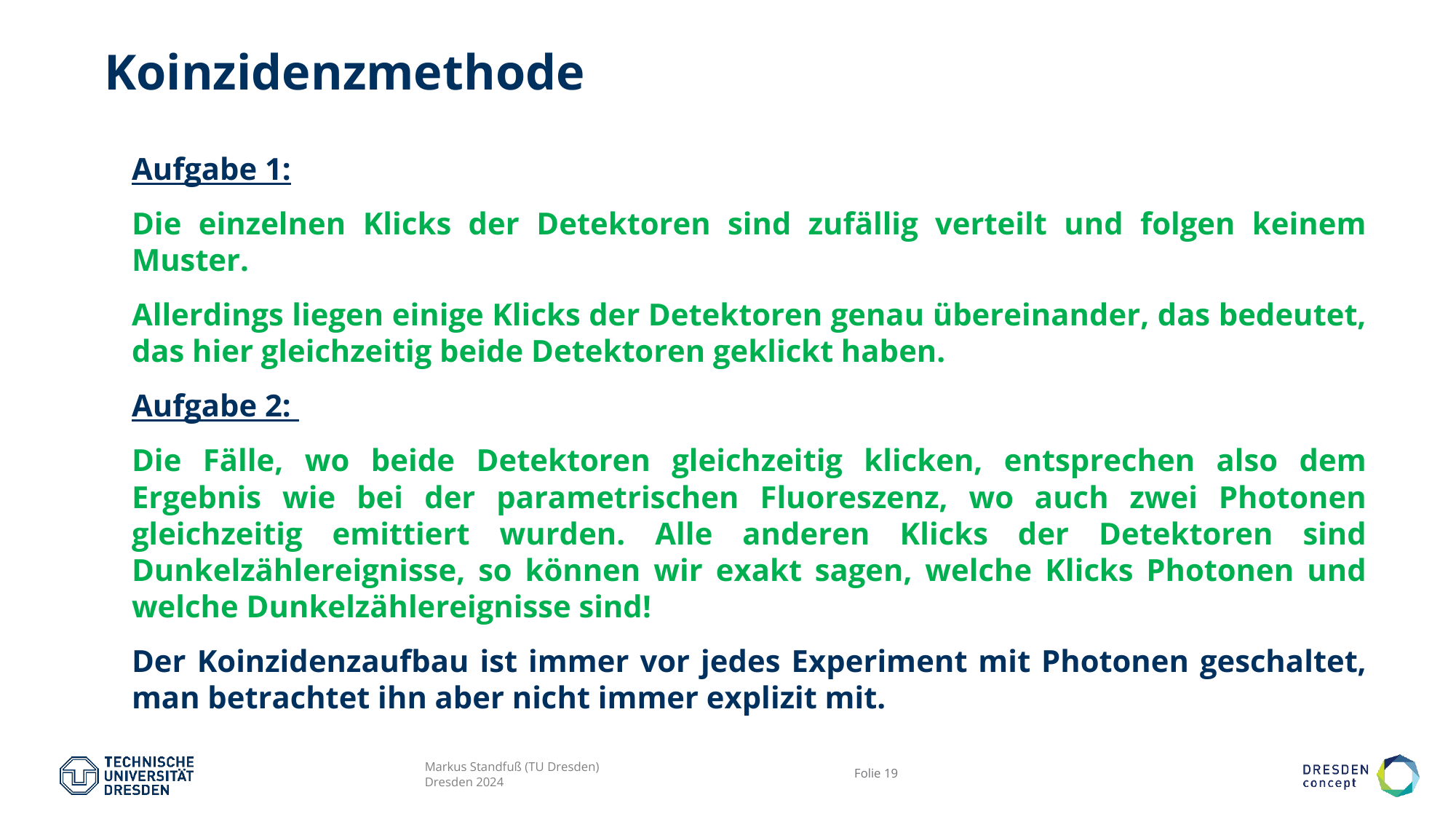

# Koinzidenzmethode
Aufgabe 1:
Die einzelnen Klicks der Detektoren sind zufällig verteilt und folgen keinem Muster.
Allerdings liegen einige Klicks der Detektoren genau übereinander, das bedeutet, das hier gleichzeitig beide Detektoren geklickt haben.
Aufgabe 2:
Die Fälle, wo beide Detektoren gleichzeitig klicken, entsprechen also dem Ergebnis wie bei der parametrischen Fluoreszenz, wo auch zwei Photonen gleichzeitig emittiert wurden. Alle anderen Klicks der Detektoren sind Dunkelzählereignisse, so können wir exakt sagen, welche Klicks Photonen und welche Dunkelzählereignisse sind!
Der Koinzidenzaufbau ist immer vor jedes Experiment mit Photonen geschaltet, man betrachtet ihn aber nicht immer explizit mit.